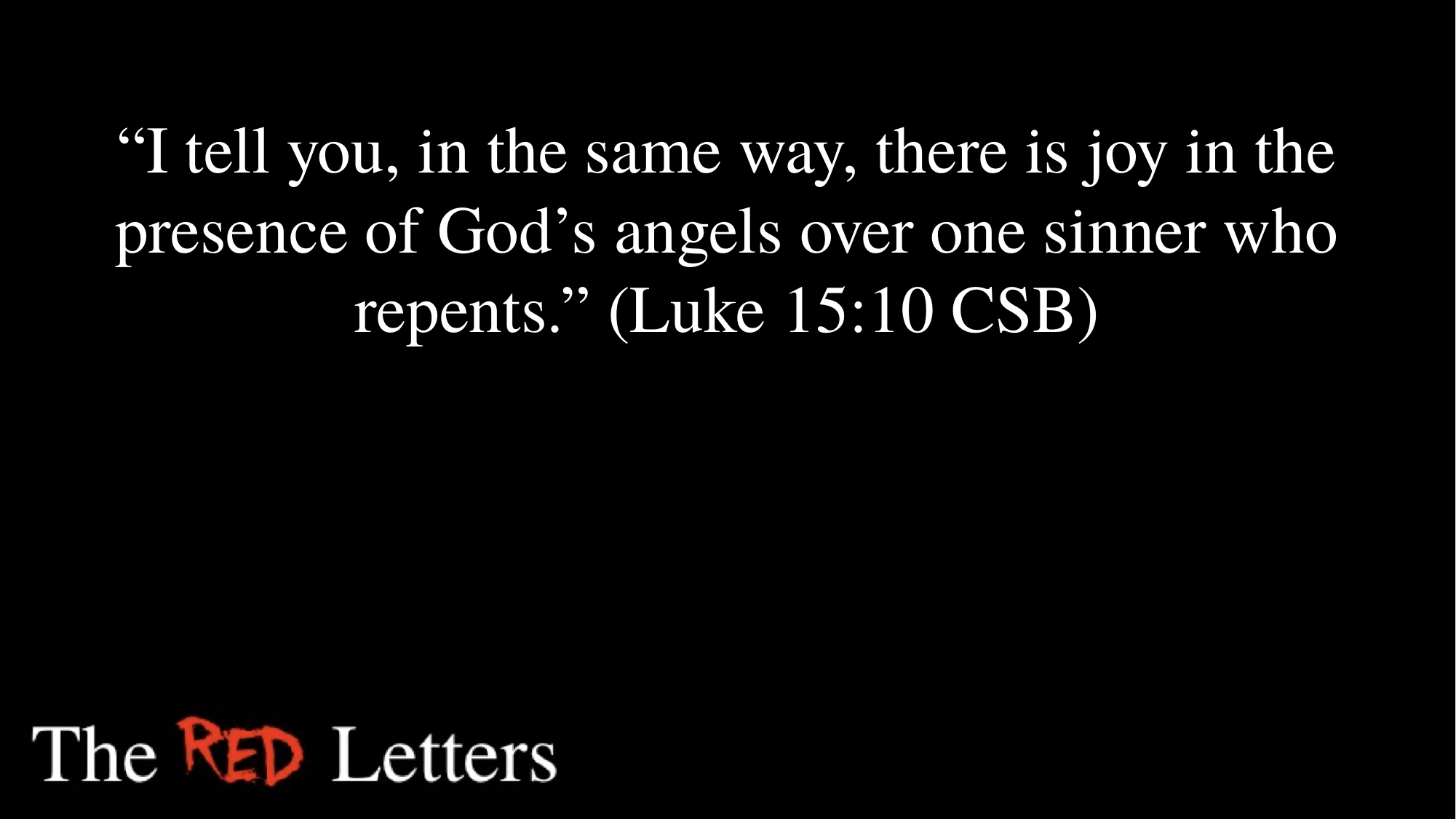

“I tell you, in the same way, there is joy in the presence of God’s angels over one sinner who repents.” (Luke 15:10 CSB)